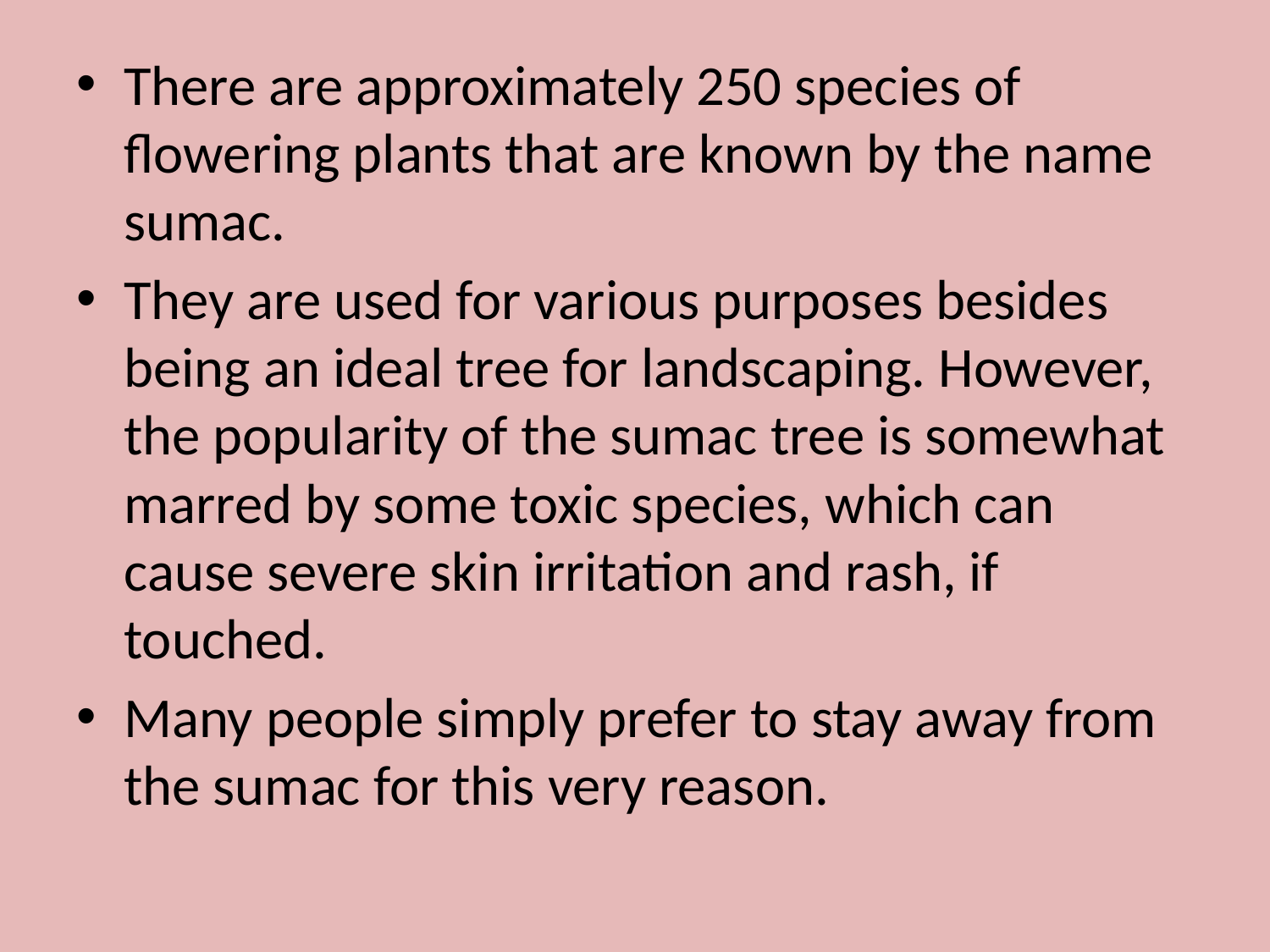

There are approximately 250 species of flowering plants that are known by the name sumac.
They are used for various purposes besides being an ideal tree for landscaping. However, the popularity of the sumac tree is somewhat marred by some toxic species, which can cause severe skin irritation and rash, if touched.
Many people simply prefer to stay away from the sumac for this very reason.